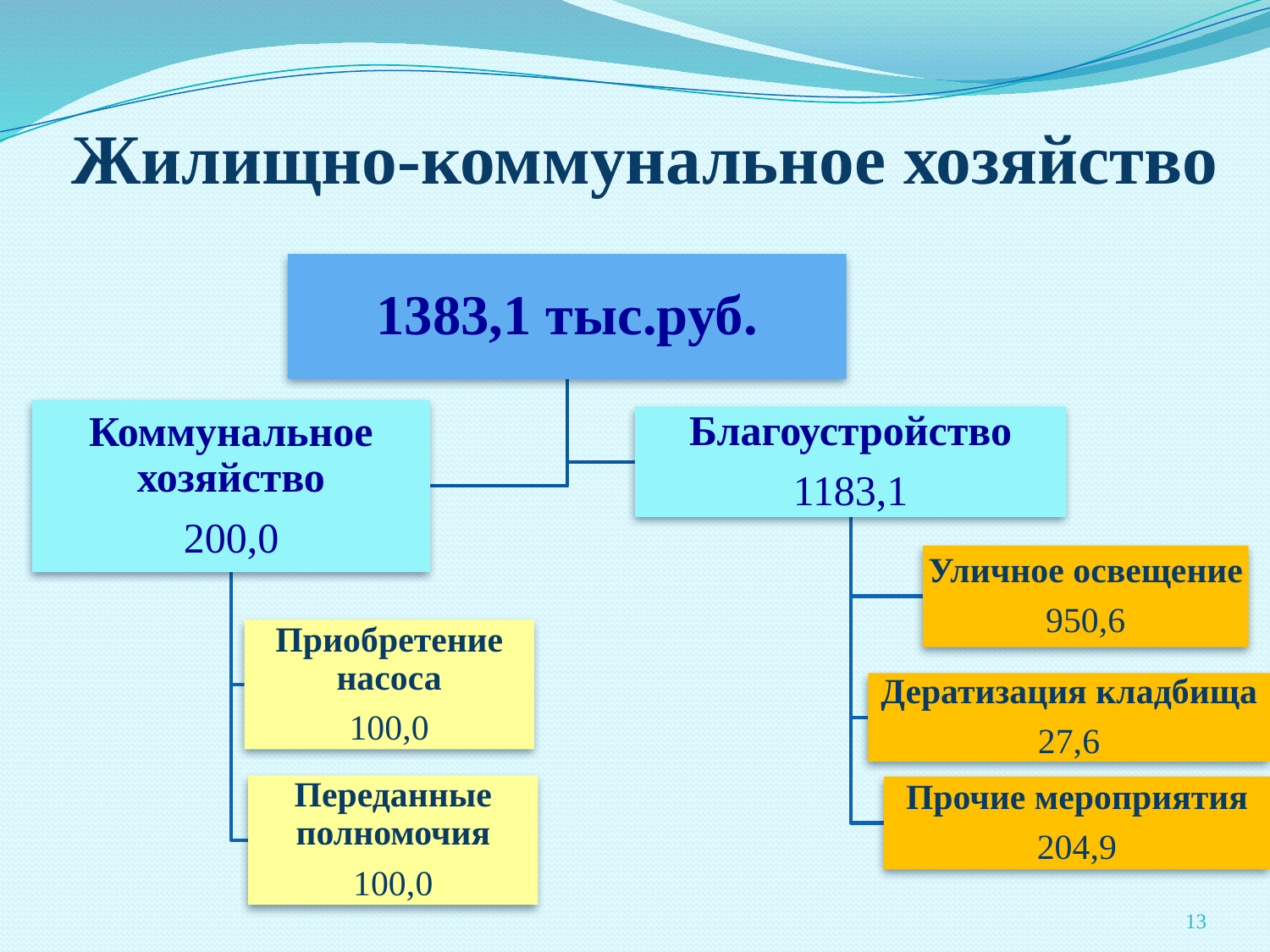

# Жилищно-коммунальное хозяйство
1383,1 тыс.руб.
Коммунальное хозяйство
200,0
Приобретение насоса
100,0
Переданные полномочия
100,0
Благоустройство
1183,1
Уличное освещение
950,6
Дератизация кладбища
27,6
Прочие мероприятия
204,9
13